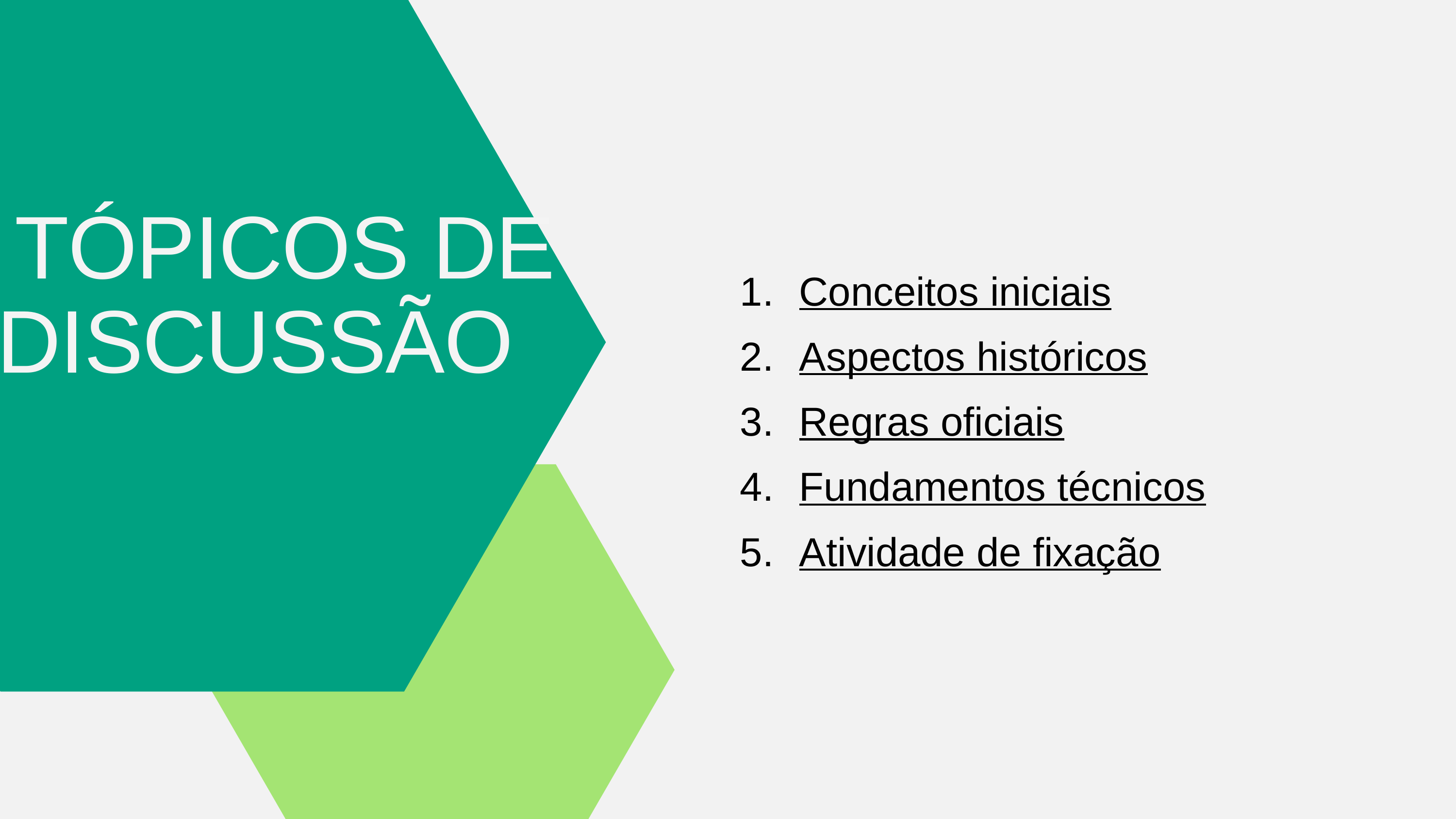

TÓPICOS DE
DISCUSSÃO
Conceitos iniciais
Aspectos históricos
Regras oficiais
Fundamentos técnicos
Atividade de fixação